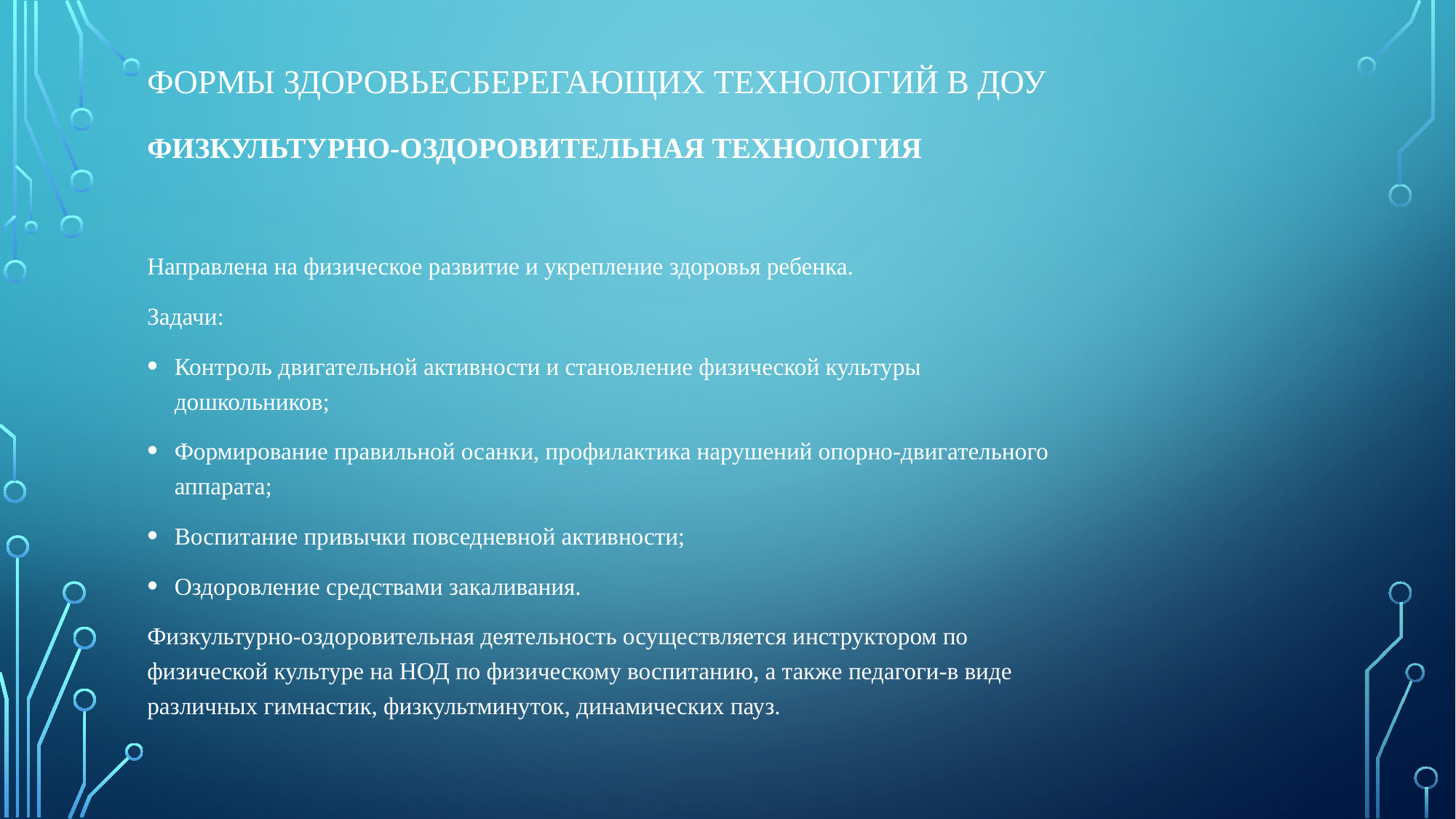

# Формы здоровьесберегающих технологий в ДОУ Физкультурно-оздоровительная технология
Направлена на физическое развитие и укрепление здоровья ребенка.
Задачи:
Контроль двигательной активности и становление физической культуры дошкольников;
Формирование правильной осанки, профилактика нарушений опорно-двигательного аппарата;
Воспитание привычки повседневной активности;
Оздоровление средствами закаливания.
Физкультурно-оздоровительная деятельность осуществляется инструктором по физической культуре на НОД по физическому воспитанию, а также педагоги-в виде различных гимнастик, физкультминуток, динамических пауз.